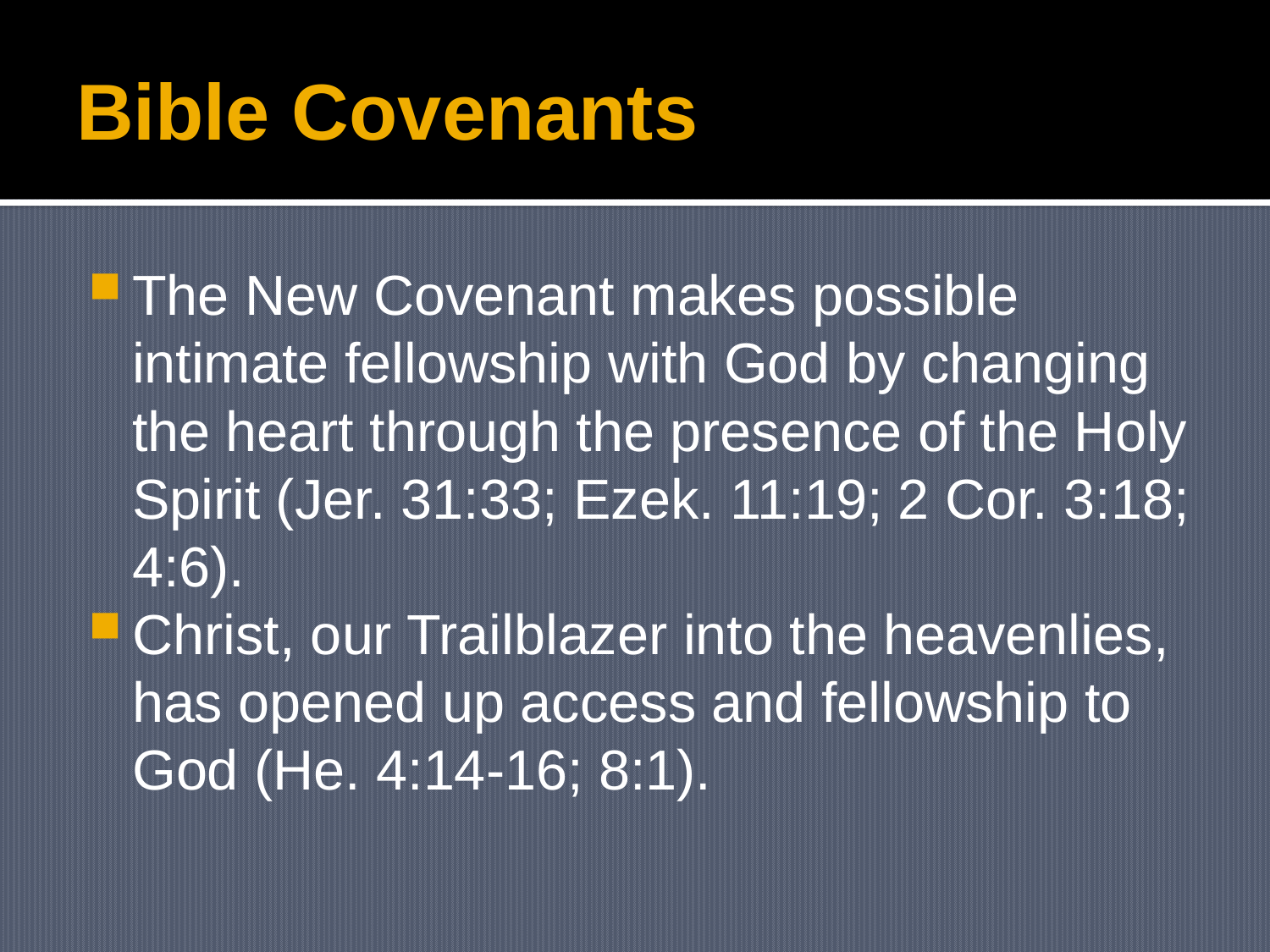

# Bible Covenants
The New Covenant makes possible intimate fellowship with God by changing the heart through the presence of the Holy Spirit (Jer. 31:33; Ezek. 11:19; 2 Cor. 3:18; 4:6).
Christ, our Trailblazer into the heavenlies, has opened up access and fellowship to God (He. 4:14-16; 8:1).